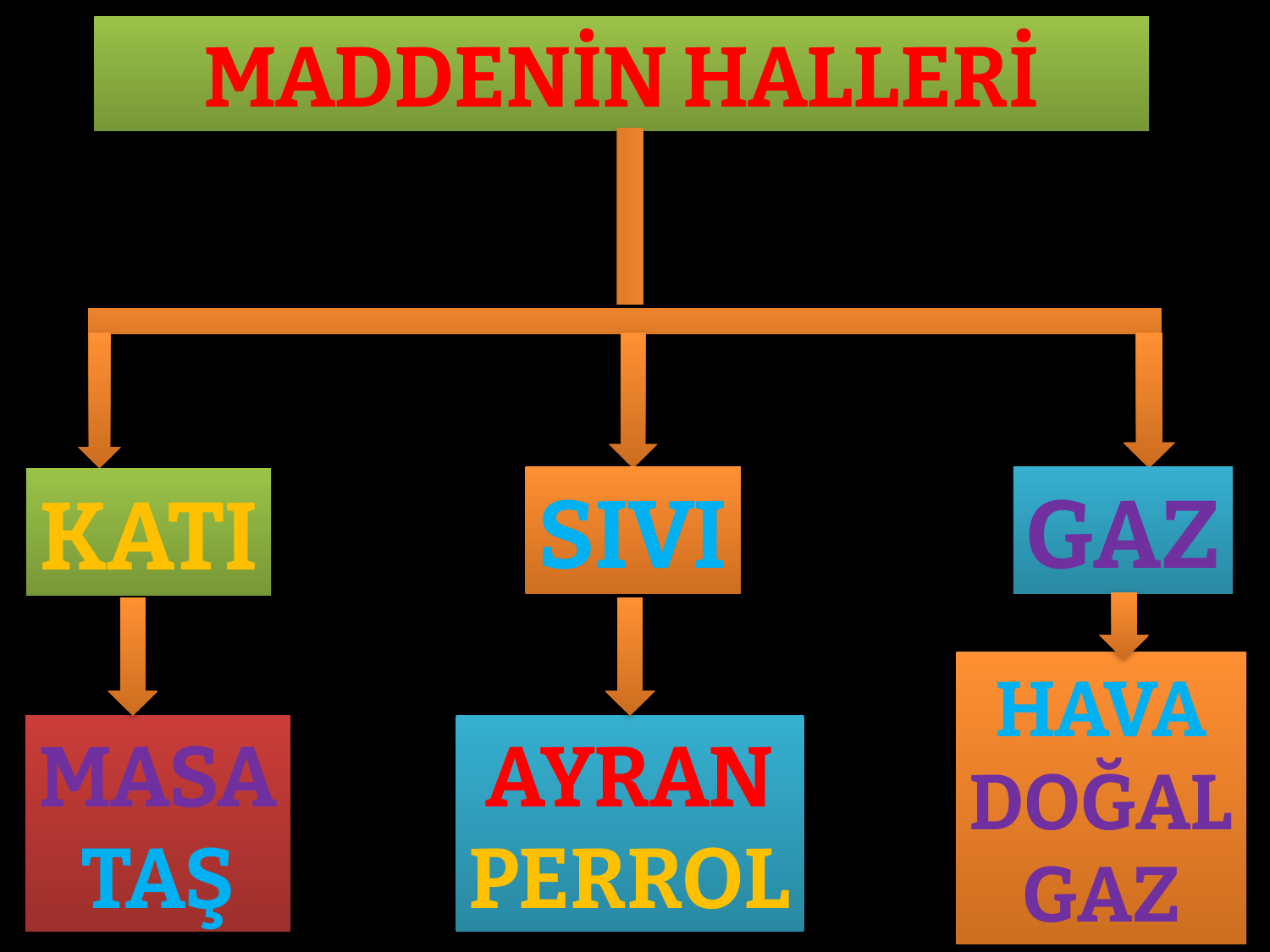

MADDENİN HALLERİ
#

SIVI
GAZ
KATI

HAVA
DOĞAL
GAZ
MASA
TAŞ
AYRAN
PERROL